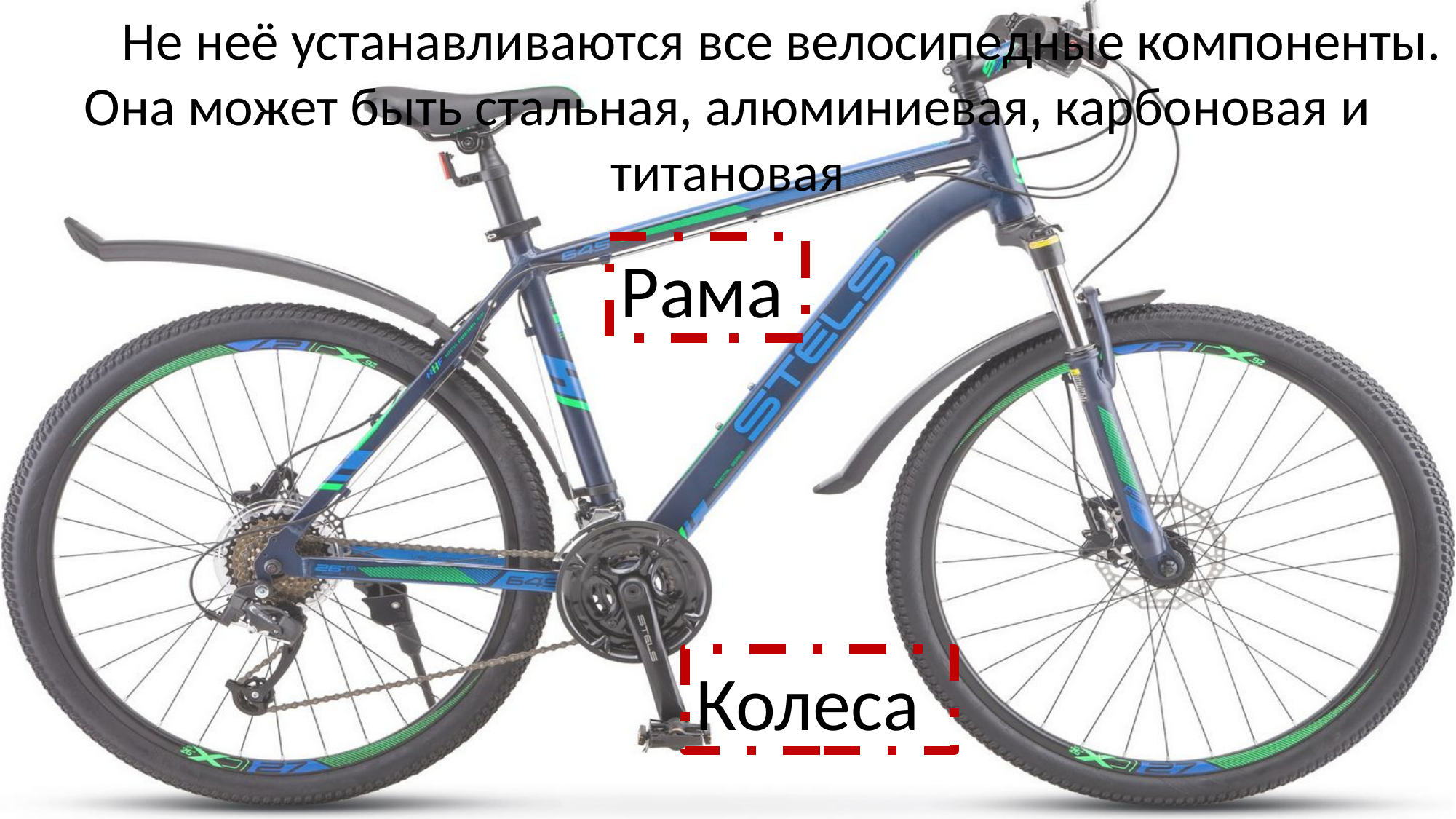

Не неё устанавливаются все велосипедные компоненты. Она может быть стальная, алюминиевая, карбоновая и титановая
Рама
Колеса